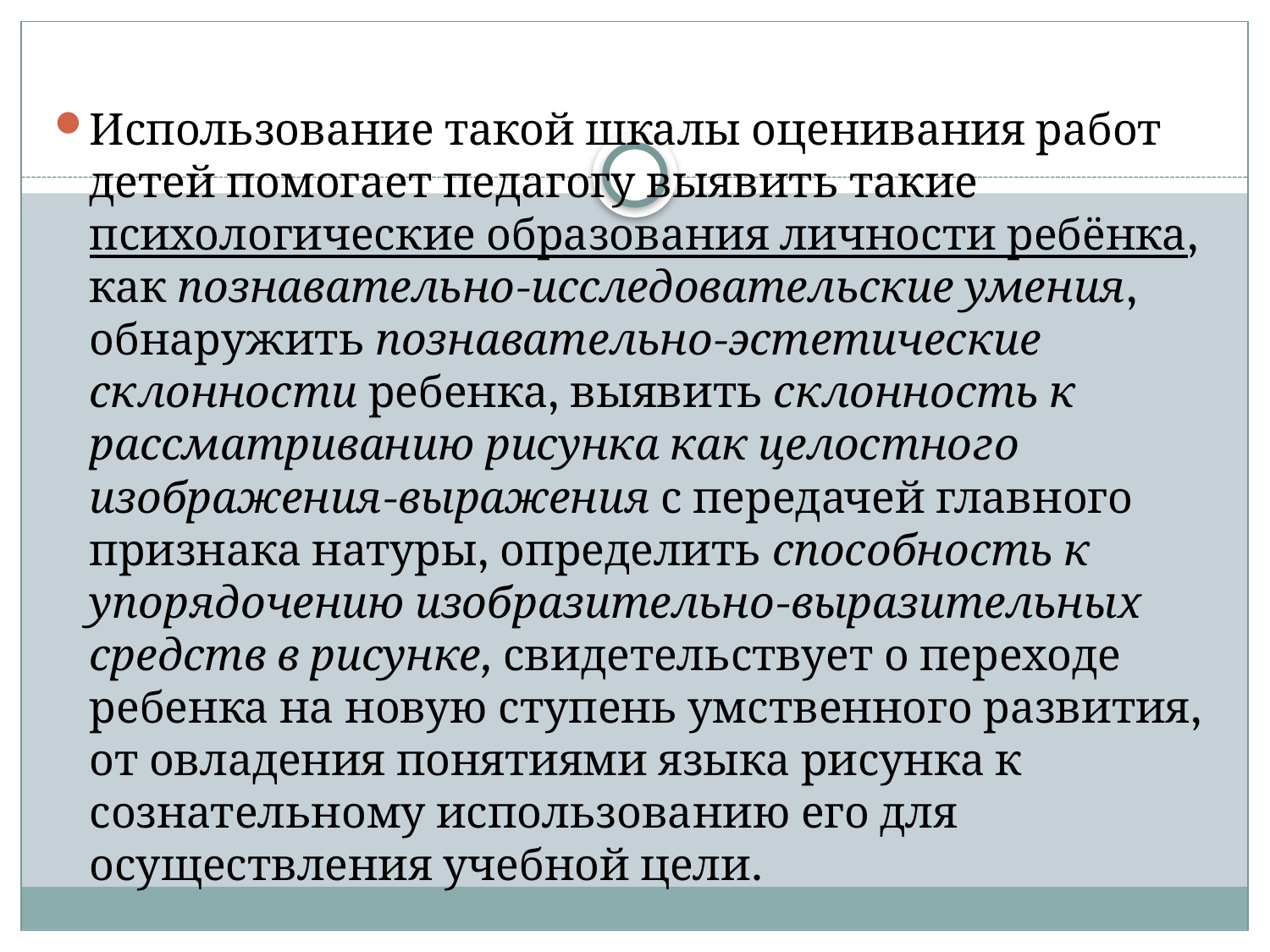

Использование такой шкалы оценивания работ детей помогает педагогу выявить такие психологические образования личности ребёнка, как познавательно-исследовательские умения, обнаружить познавательно-эстетические склонности ребенка, выявить склонность к рассматриванию рисунка как целостного изображения-выражения с передачей главного признака натуры, определить способность к упорядочению изобразительно-выразительных средств в рисунке, свидетельствует о переходе ребенка на новую ступень умственного развития, от овладения понятиями языка рисунка к сознательному использованию его для осуществления учебной цели.